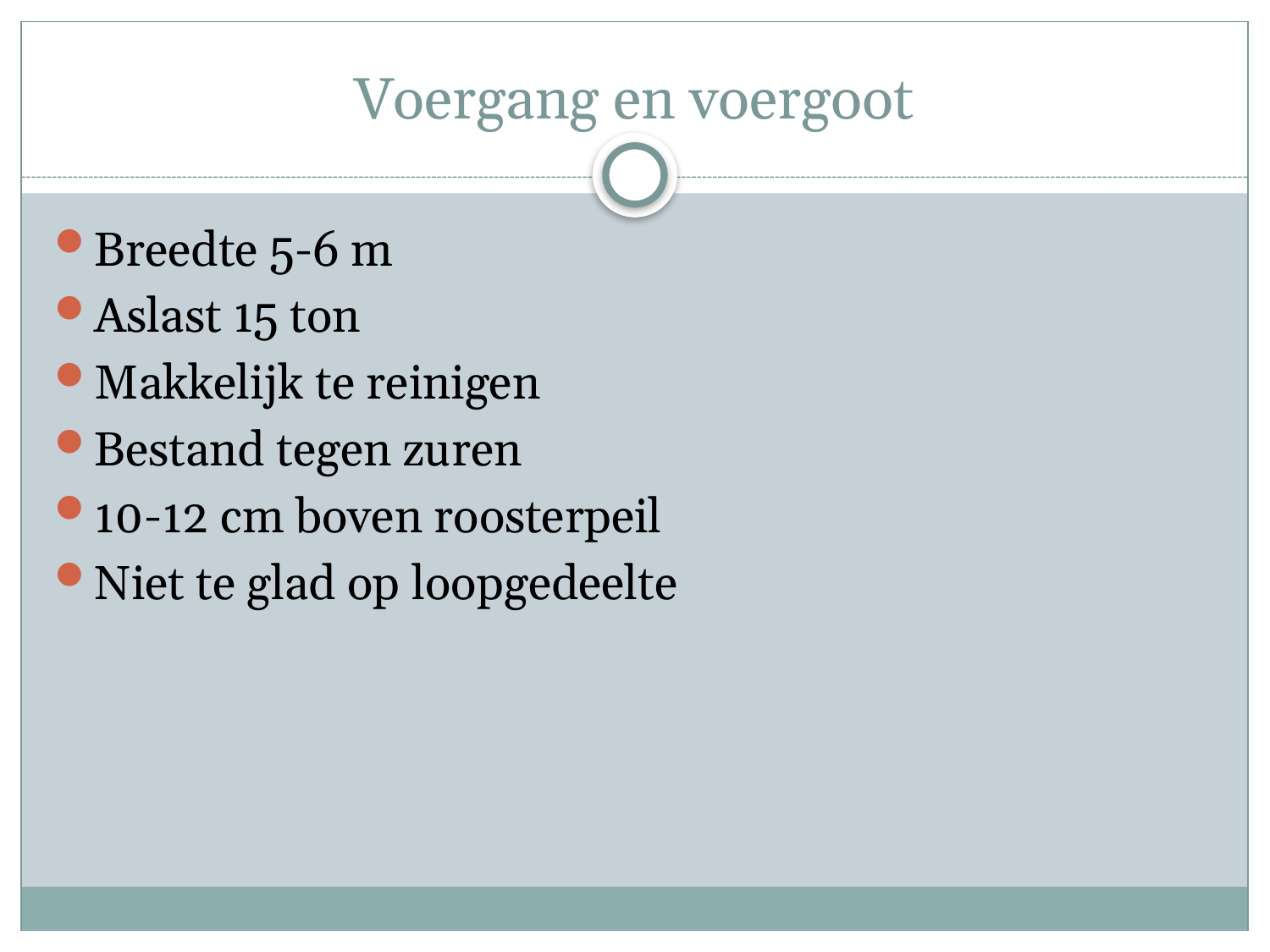

# Voergang en voergoot
Breedte 5-6 m
Aslast 15 ton
Makkelijk te reinigen
Bestand tegen zuren
10-12 cm boven roosterpeil
Niet te glad op loopgedeelte